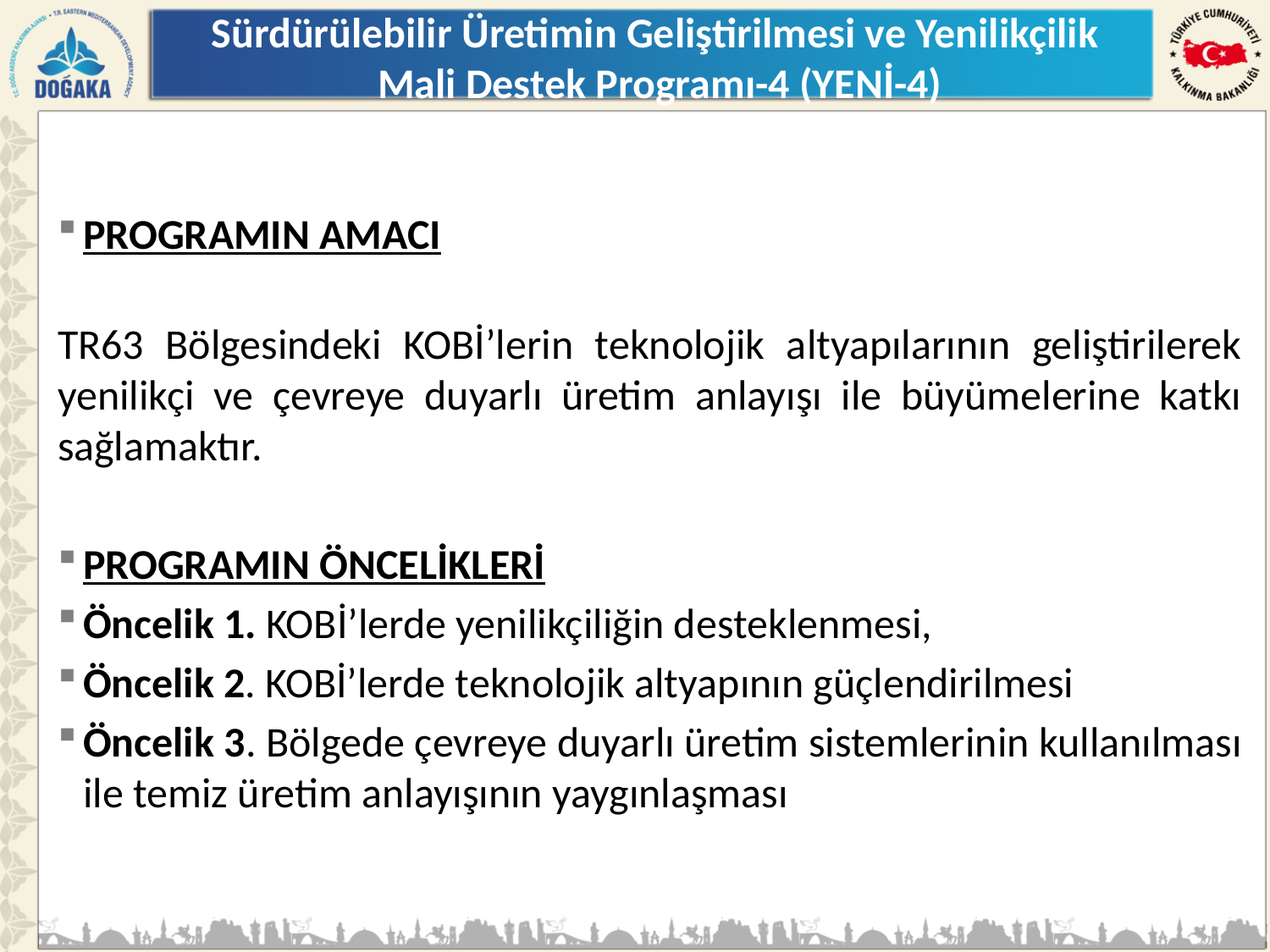

Sürdürülebilir Üretimin Geliştirilmesi ve Yenilikçilik
Mali Destek Programı-4 (YENİ-4)
PROGRAMIN AMACI
TR63 Bölgesindeki KOBİ’lerin teknolojik altyapılarının geliştirilerek yenilikçi ve çevreye duyarlı üretim anlayışı ile büyümelerine katkı sağlamaktır.

PROGRAMIN ÖNCELİKLERİ
Öncelik 1. KOBİ’lerde yenilikçiliğin desteklenmesi,
Öncelik 2. KOBİ’lerde teknolojik altyapının güçlendirilmesi
Öncelik 3. Bölgede çevreye duyarlı üretim sistemlerinin kullanılması ile temiz üretim anlayışının yaygınlaşması